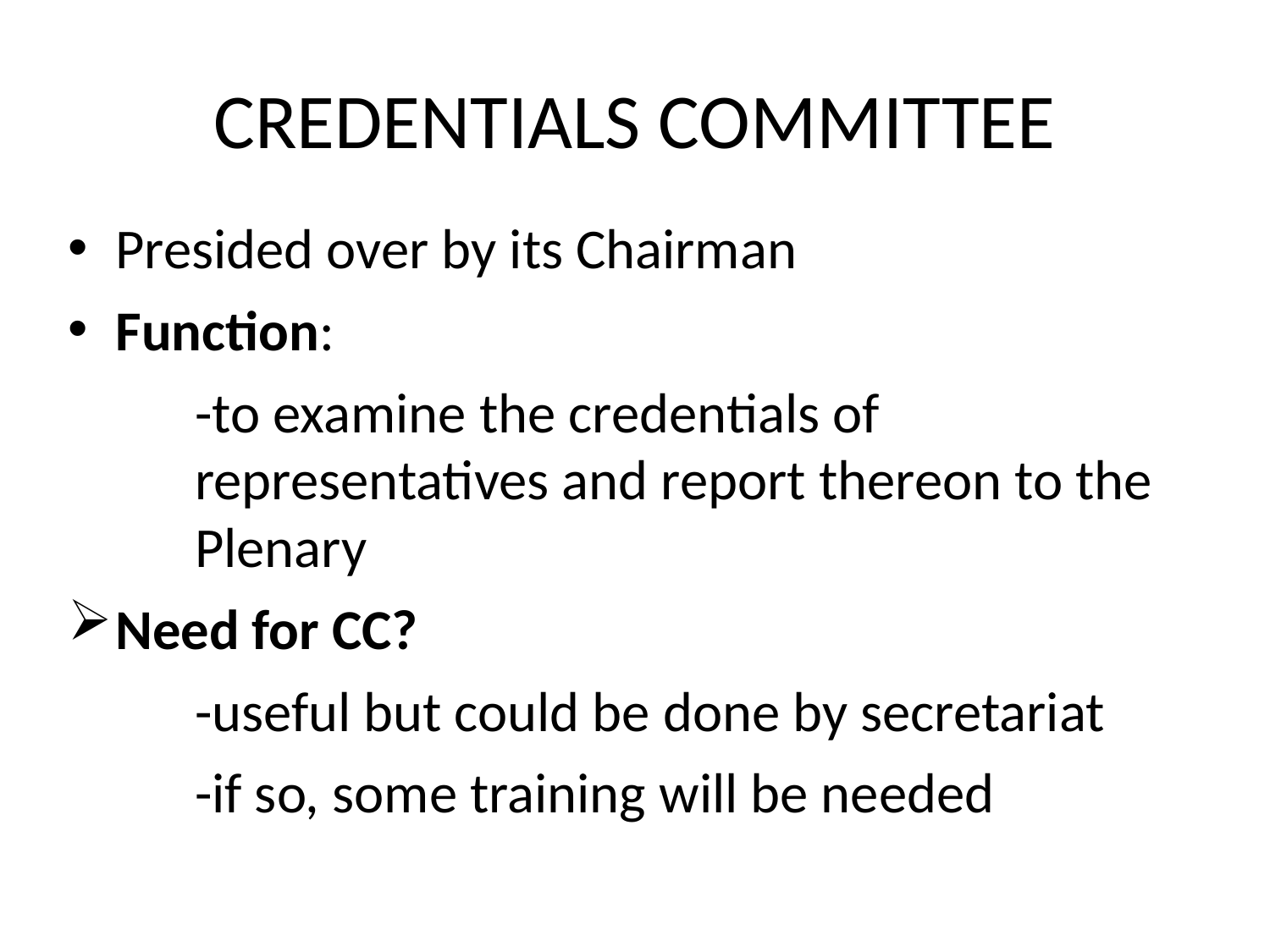

# CREDENTIALS COMMITTEE
Presided over by its Chairman
Function:
	-to examine the credentials of 		   	representatives and report thereon to the 	Plenary
Need for CC?
	-useful but could be done by secretariat
	-if so, some training will be needed